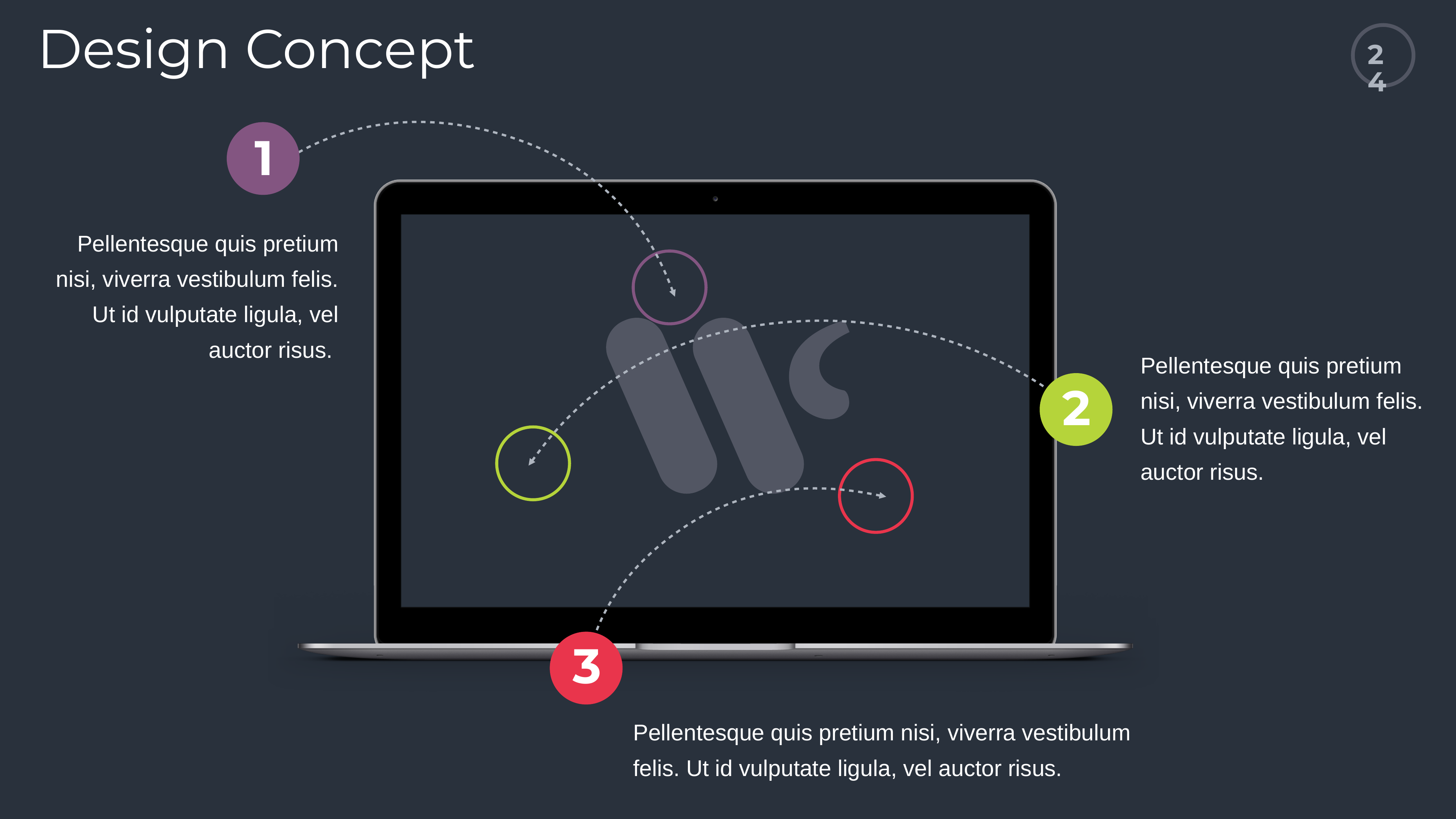

Design Concept
24

1

Pellentesque quis pretium nisi, viverra vestibulum felis. Ut id vulputate ligula, vel auctor risus.

Pellentesque quis pretium nisi, viverra vestibulum felis. Ut id vulputate ligula, vel auctor risus.

2

3
Pellentesque quis pretium nisi, viverra vestibulum felis. Ut id vulputate ligula, vel auctor risus.